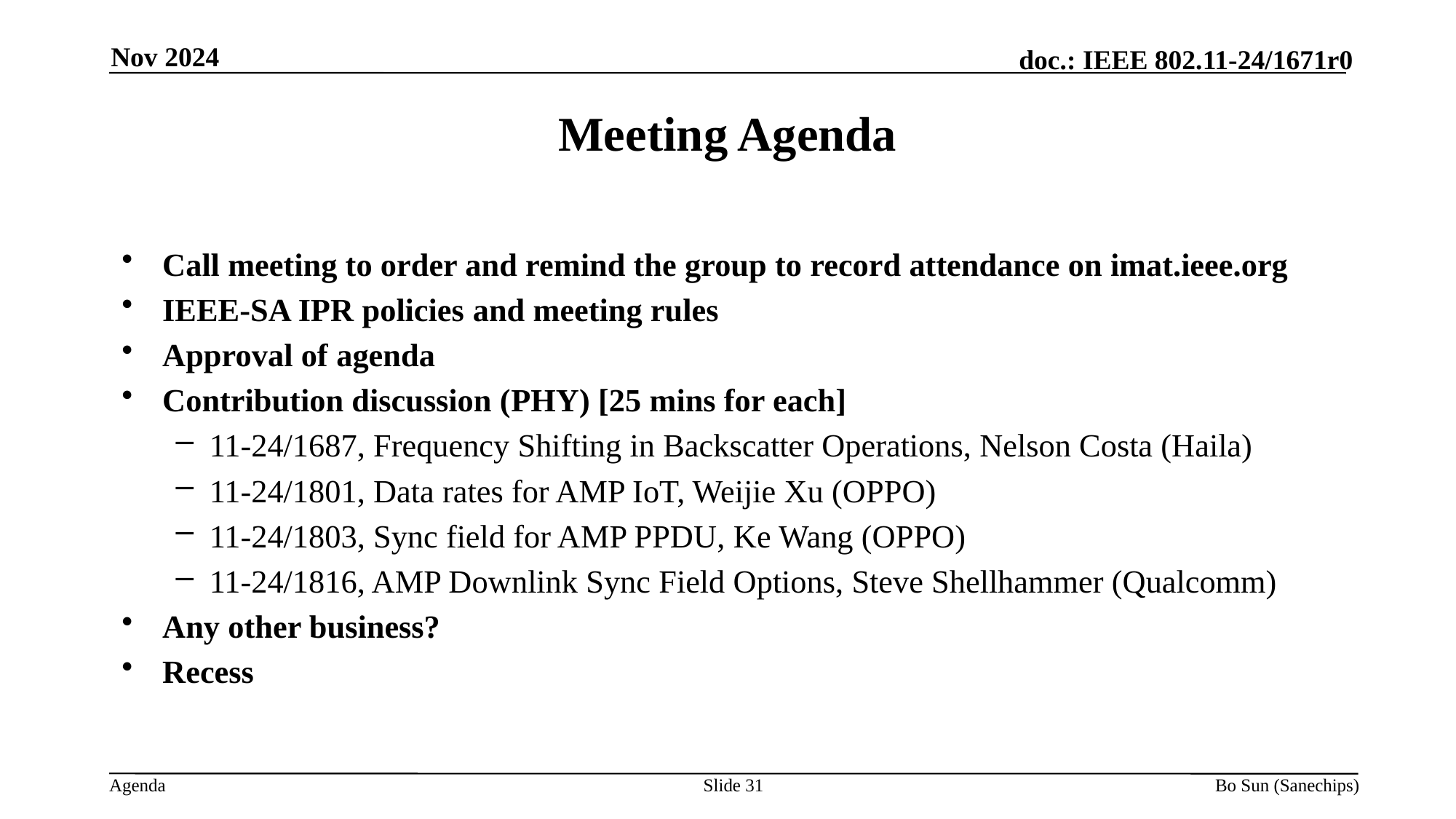

Nov 2024
Meeting Agenda
Call meeting to order and remind the group to record attendance on imat.ieee.org
IEEE-SA IPR policies and meeting rules
Approval of agenda
Contribution discussion (PHY) [25 mins for each]
11-24/1687, Frequency Shifting in Backscatter Operations, Nelson Costa (Haila)
11-24/1801, Data rates for AMP IoT, Weijie Xu (OPPO)
11-24/1803, Sync field for AMP PPDU, Ke Wang (OPPO)
11-24/1816, AMP Downlink Sync Field Options, Steve Shellhammer (Qualcomm)
Any other business?
Recess
Slide 31
Bo Sun (Sanechips)